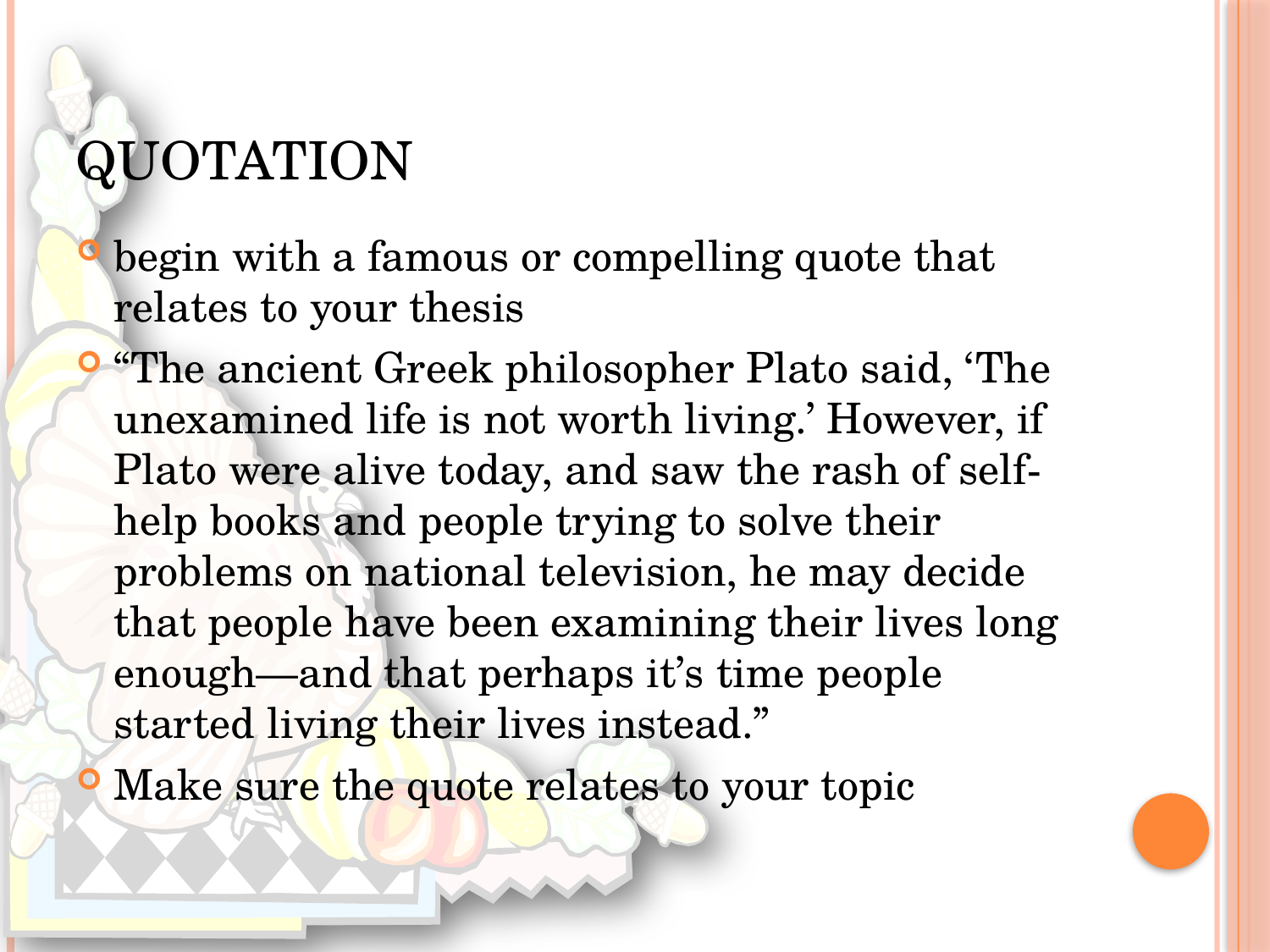

# Quotation
begin with a famous or compelling quote that relates to your thesis
“The ancient Greek philosopher Plato said, ‘The unexamined life is not worth living.’ However, if Plato were alive today, and saw the rash of self-help books and people trying to solve their problems on national television, he may decide that people have been examining their lives long enough—and that perhaps it’s time people started living their lives instead.”
Make sure the quote relates to your topic